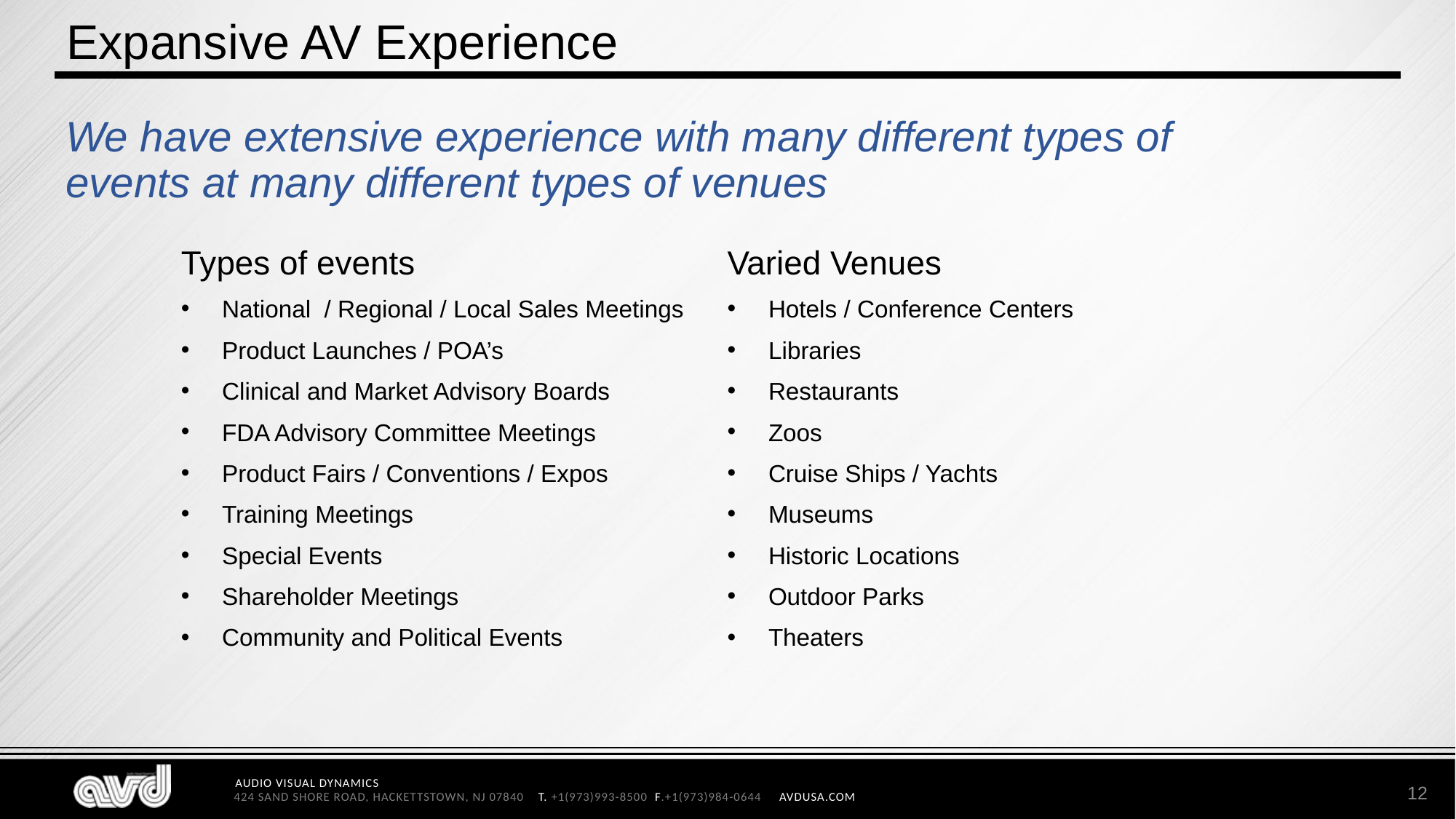

# Expansive AV Experience
We have extensive experience with many different types of events at many different types of venues
Types of events
National  / Regional / Local Sales Meetings
Product Launches / POA’s
Clinical and Market Advisory Boards
FDA Advisory Committee Meetings
Product Fairs / Conventions / Expos
Training Meetings
Special Events
Shareholder Meetings
Community and Political Events

Varied Venues
Hotels / Conference Centers
Libraries
Restaurants
Zoos
Cruise Ships / Yachts
Museums
Historic Locations
Outdoor Parks
Theaters

12